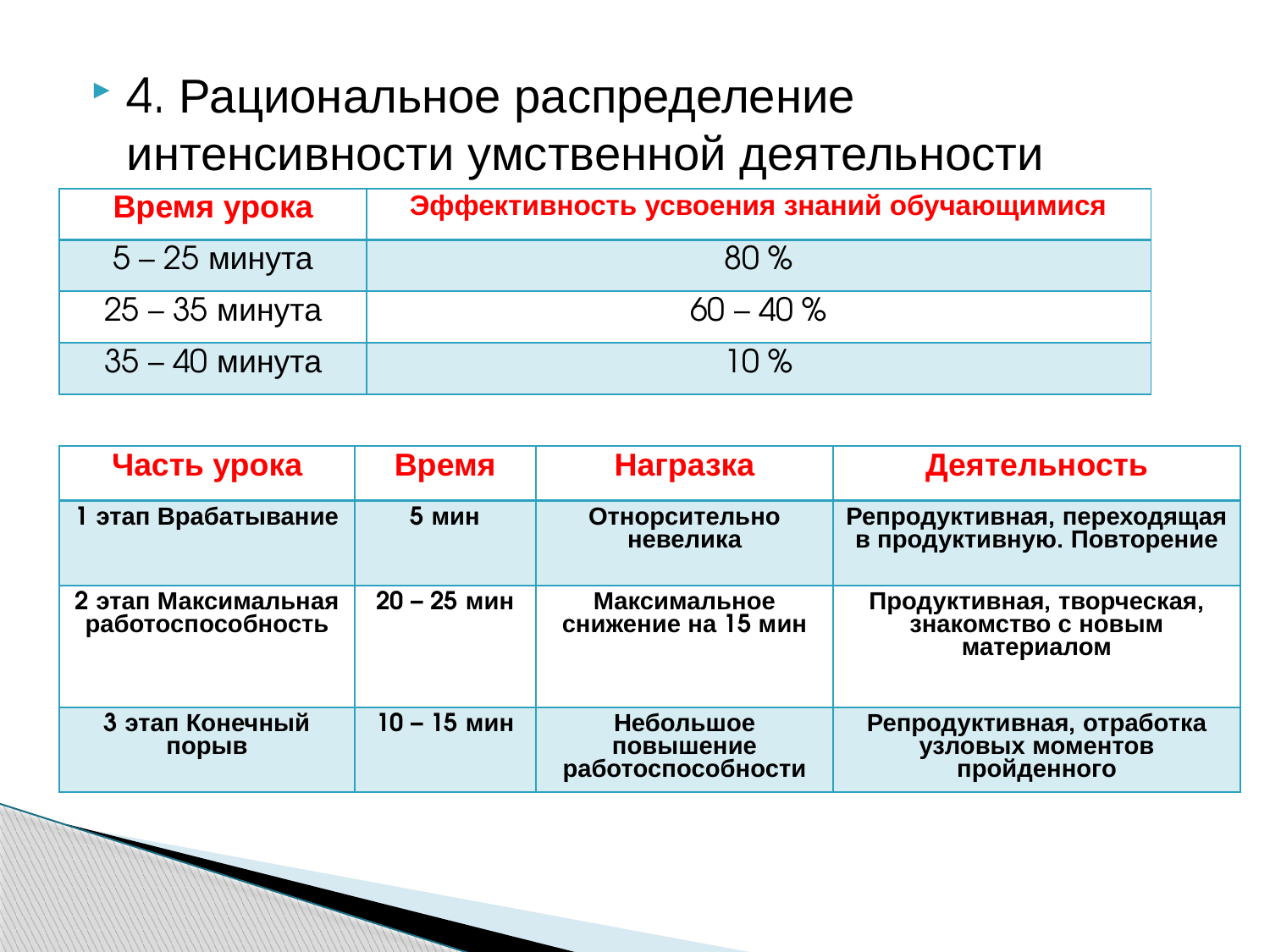

4. Рациональное распределение интенсивности умственной деятельности

| Время урока | Эффективность усвоения знаний обучающимися |
| --- | --- |
| 5 – 25 минута | 80 % |
| 25 – 35 минута | 60 – 40 % |
| 35 – 40 минута | 10 % |
| Часть урока | Время | Награзка | Деятельность |
| --- | --- | --- | --- |
| 1 этап Врабатывание | 5 мин | Отнорсительно невелика | Репродуктивная, переходящая в продуктивную. Повторение |
| 2 этап Максимальная работоспособность | 20 – 25 мин | Максимальное снижение на 15 мин | Продуктивная, творческая, знакомство с новым материалом |
| 3 этап Конечный порыв | 10 – 15 мин | Небольшое повышение работоспособности | Репродуктивная, отработка узловых моментов пройденного |